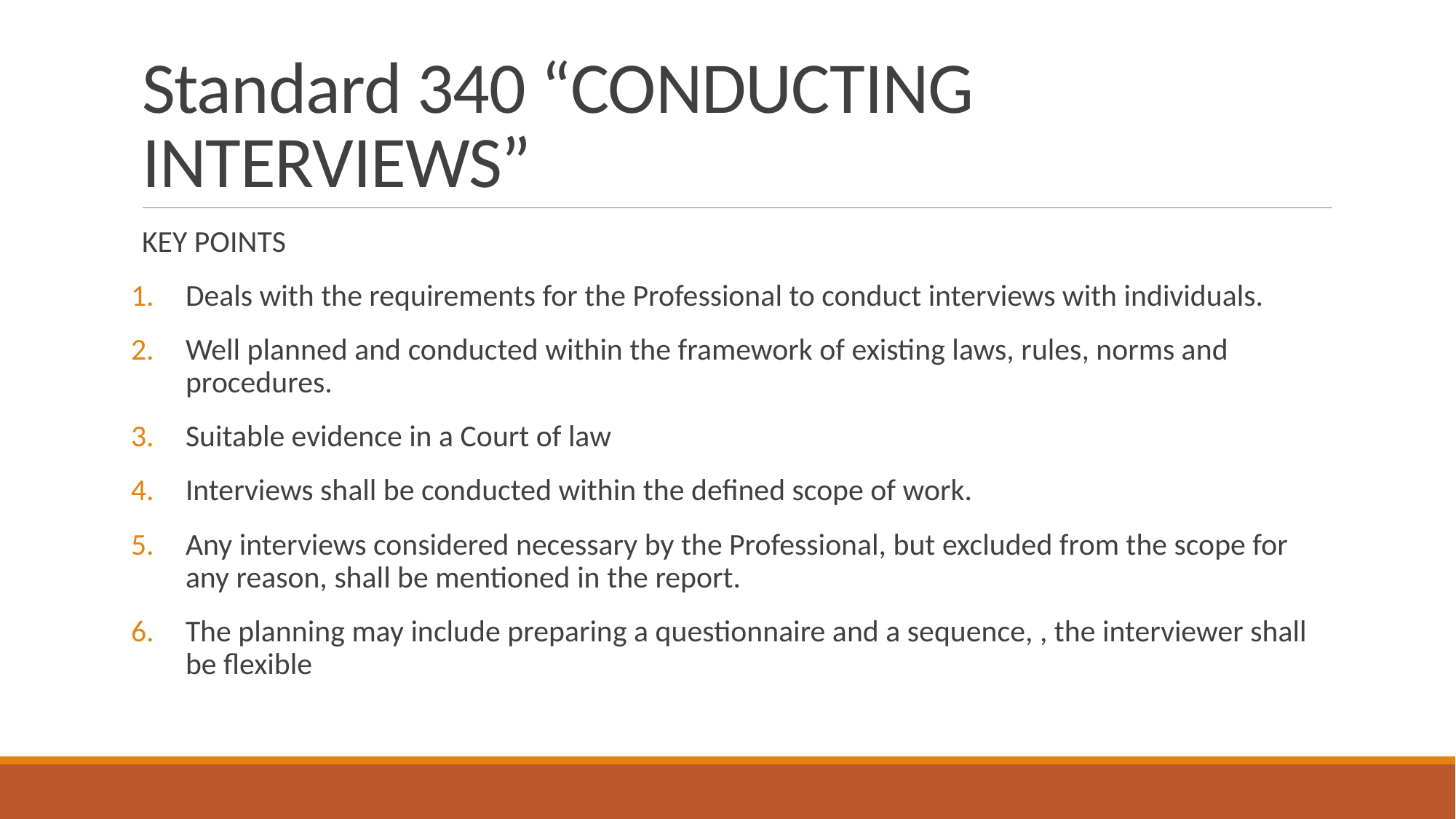

# Standard 340 “CONDUCTING INTERVIEWS”
KEY POINTS
Deals with the requirements for the Professional to conduct interviews with individuals.
Well planned and conducted within the framework of existing laws, rules, norms and procedures.
Suitable evidence in a Court of law
Interviews shall be conducted within the defined scope of work.
Any interviews considered necessary by the Professional, but excluded from the scope for any reason, shall be mentioned in the report.
The planning may include preparing a questionnaire and a sequence, , the interviewer shall be flexible